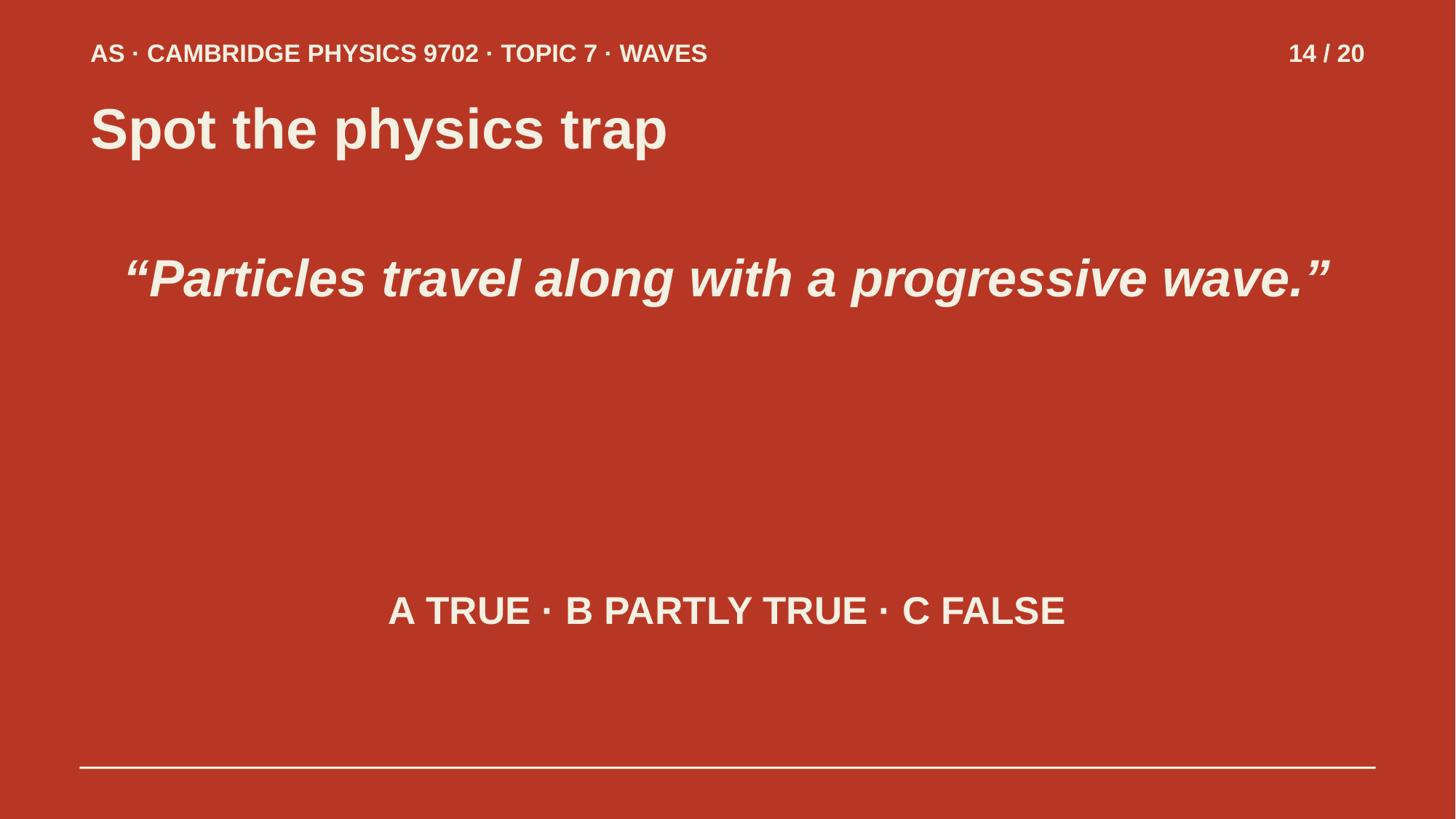

AS · CAMBRIDGE PHYSICS 9702 · TOPIC 7 · WAVES
14 / 20
Spot the physics trap
“Particles travel along with a progressive wave.”
A TRUE · B PARTLY TRUE · C FALSE